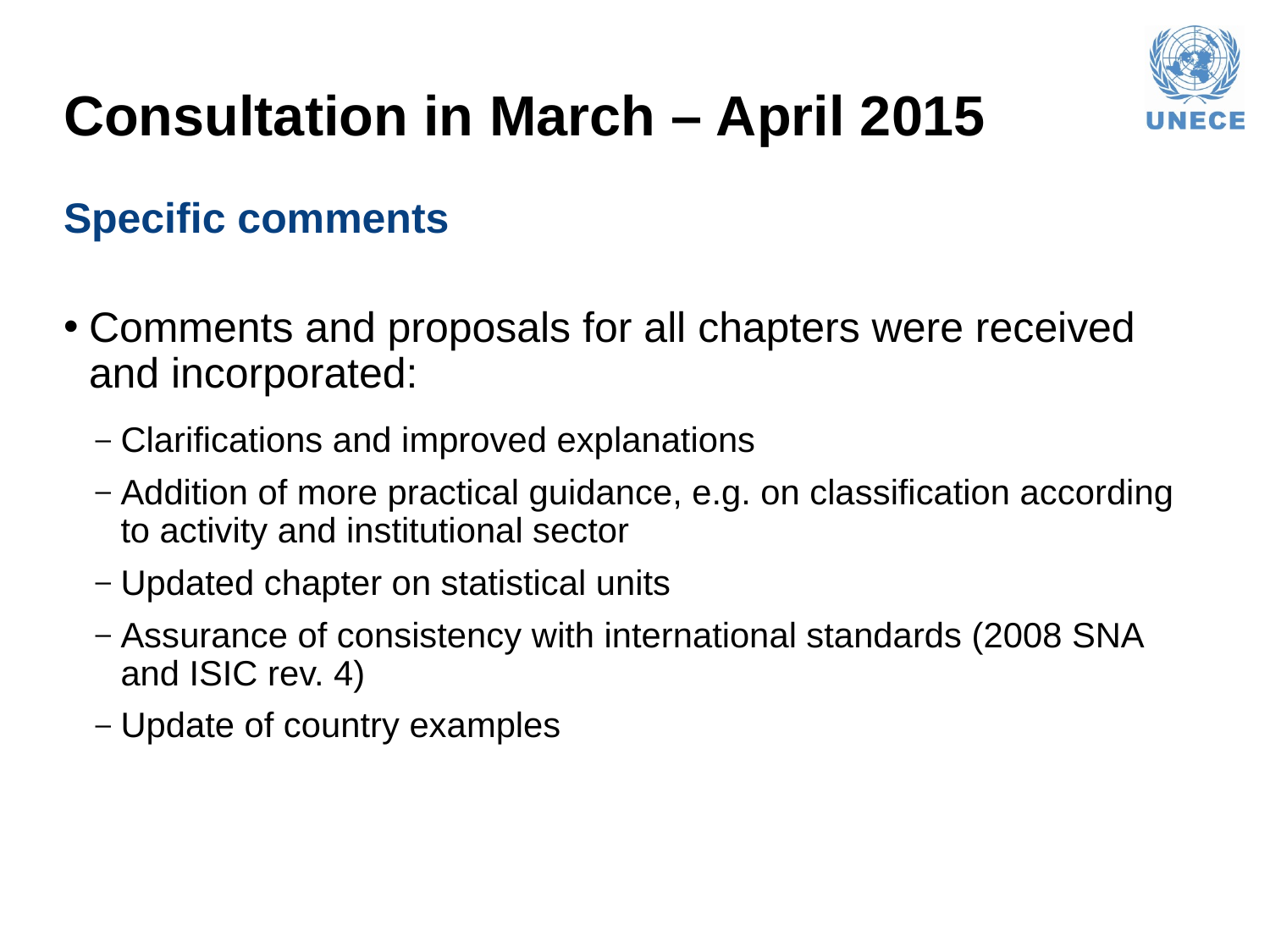

# Consultation in March – April 2015
Specific comments
Comments and proposals for all chapters were received and incorporated:
Clarifications and improved explanations
Addition of more practical guidance, e.g. on classification according to activity and institutional sector
Updated chapter on statistical units
Assurance of consistency with international standards (2008 SNA and ISIC rev. 4)
Update of country examples